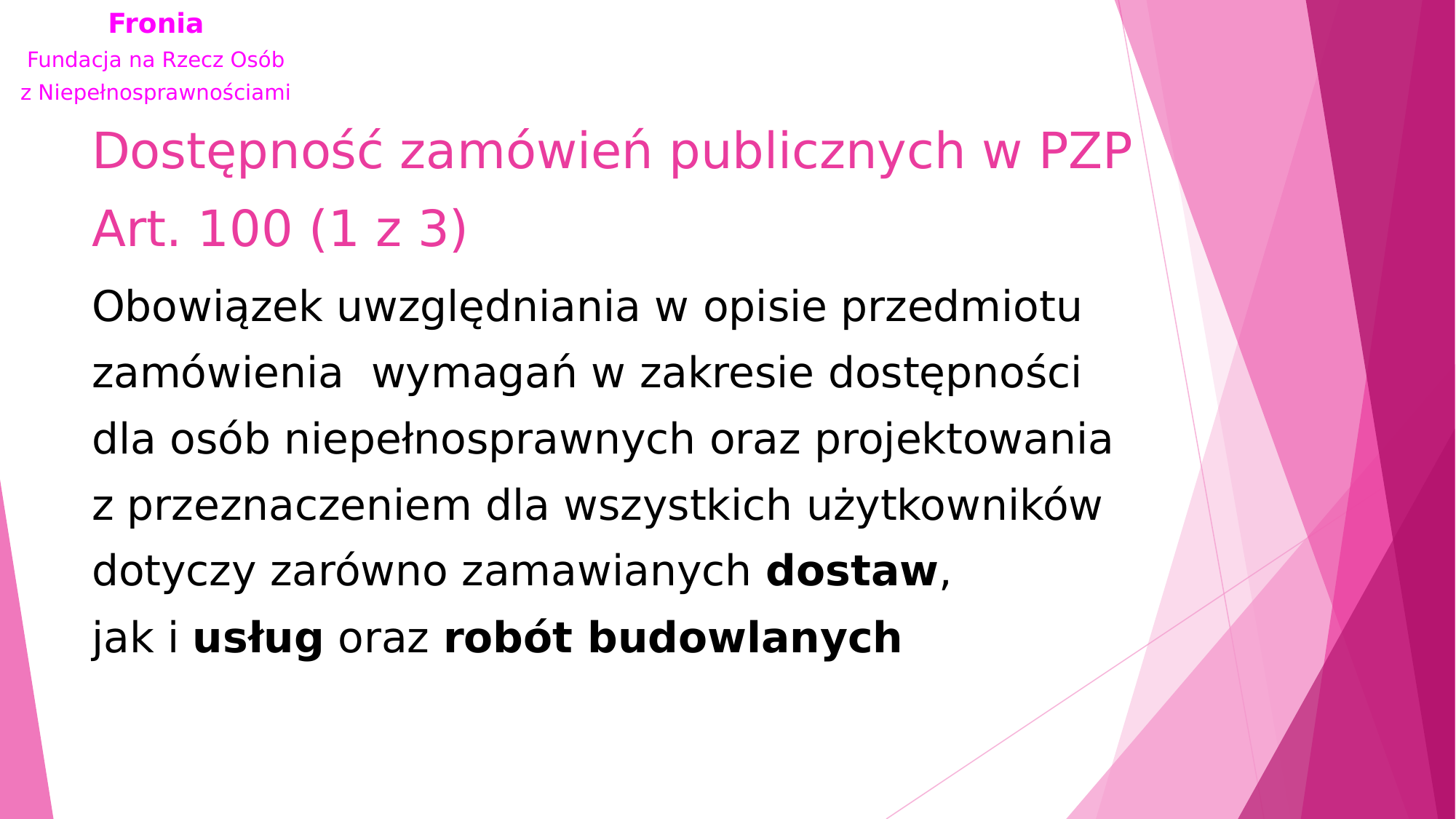

# Dostępność zamówień publicznych w PZP Art. 100 (1 z 3)
Obowiązek uwzględniania w opisie przedmiotu zamówienia  wymagań w zakresie dostępności dla osób niepełnosprawnych oraz projektowania z przeznaczeniem dla wszystkich użytkowników dotyczy zarówno zamawianych dostaw, jak i usług oraz robót budowlanych